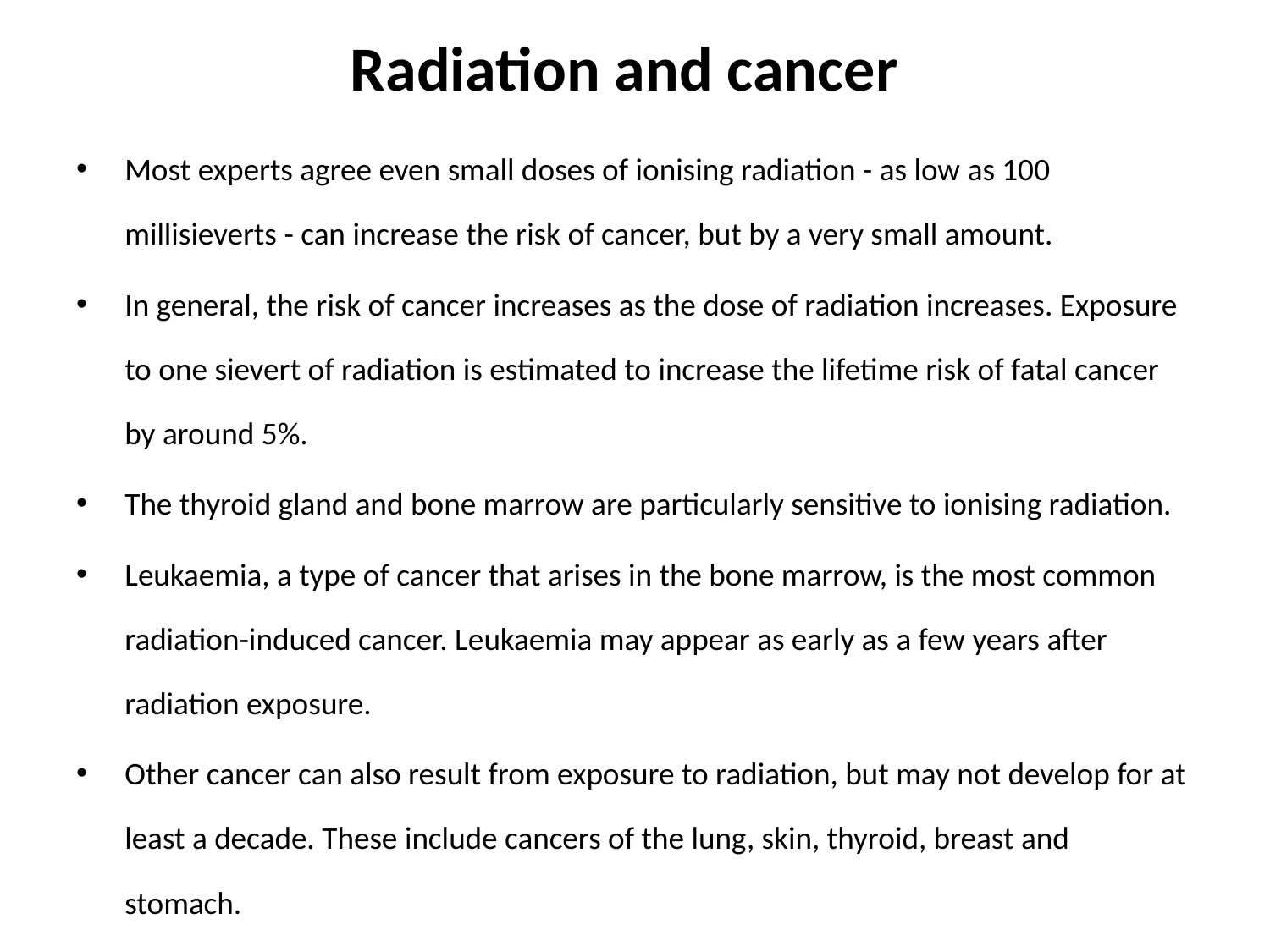

# Radiation and cancer
Most experts agree even small doses of ionising radiation - as low as 100 millisieverts - can increase the risk of cancer, but by a very small amount.
In general, the risk of cancer increases as the dose of radiation increases. Exposure to one sievert of radiation is estimated to increase the lifetime risk of fatal cancer by around 5%.
The thyroid gland and bone marrow are particularly sensitive to ionising radiation.
Leukaemia, a type of cancer that arises in the bone marrow, is the most common radiation-induced cancer. Leukaemia may appear as early as a few years after radiation exposure.
Other cancer can also result from exposure to radiation, but may not develop for at least a decade. These include cancers of the lung, skin, thyroid, breast and stomach.